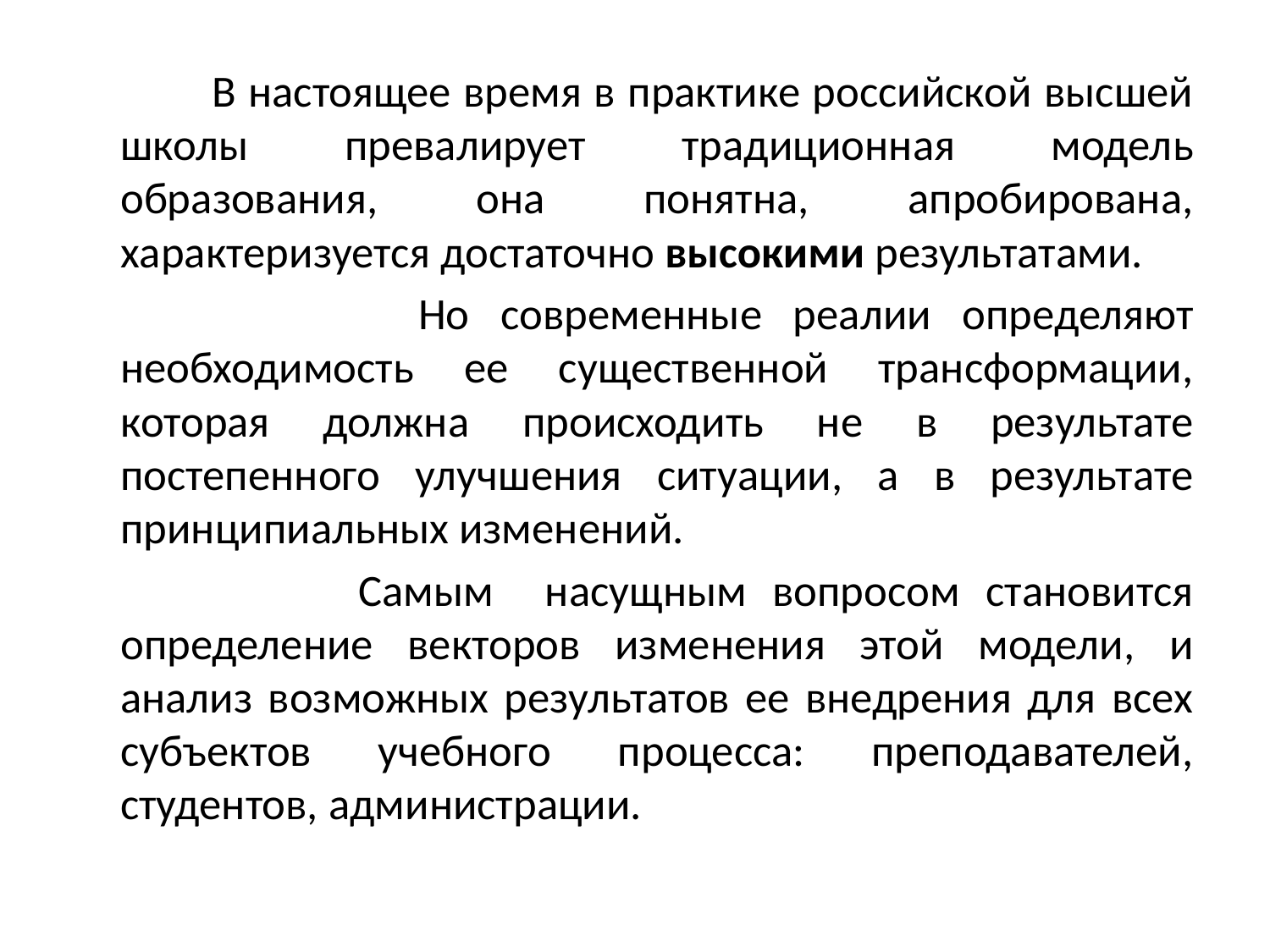

В настоящее время в практике российской высшей школы превалирует традиционная модель образования, она понятна, апробирована, характеризуется достаточно высокими результатами.
           Но современные реалии определяют необходимость ее существенной трансформации, которая должна происходить не в результате постепенного улучшения ситуации, а в результате принципиальных изменений.
           Самым  насущным вопросом становится определение векторов изменения этой модели, и анализ возможных результатов ее внедрения для всех субъектов учебного процесса: преподавателей, студентов, администрации.